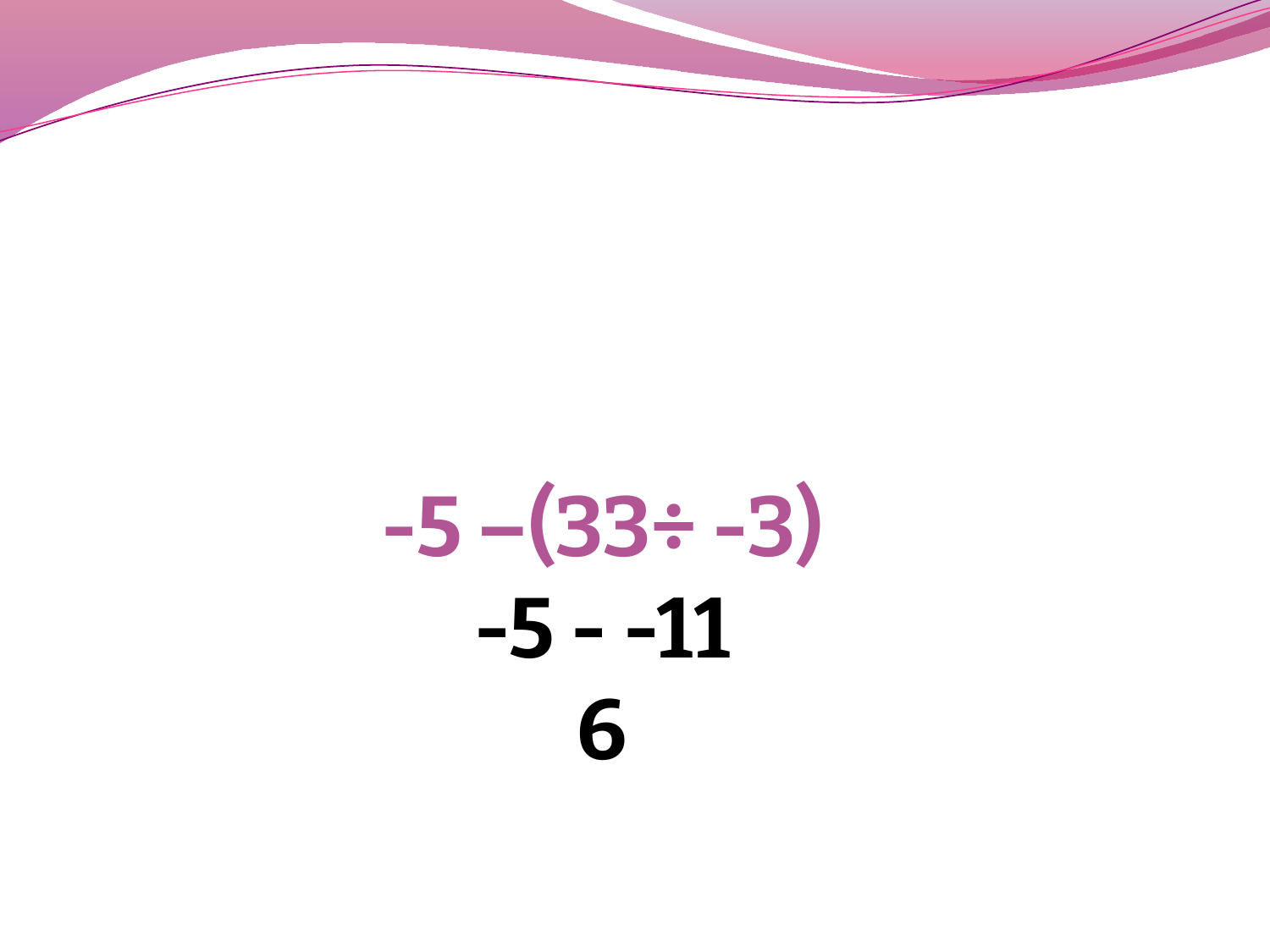

# -5 –(33÷ -3) -5 - -11 6